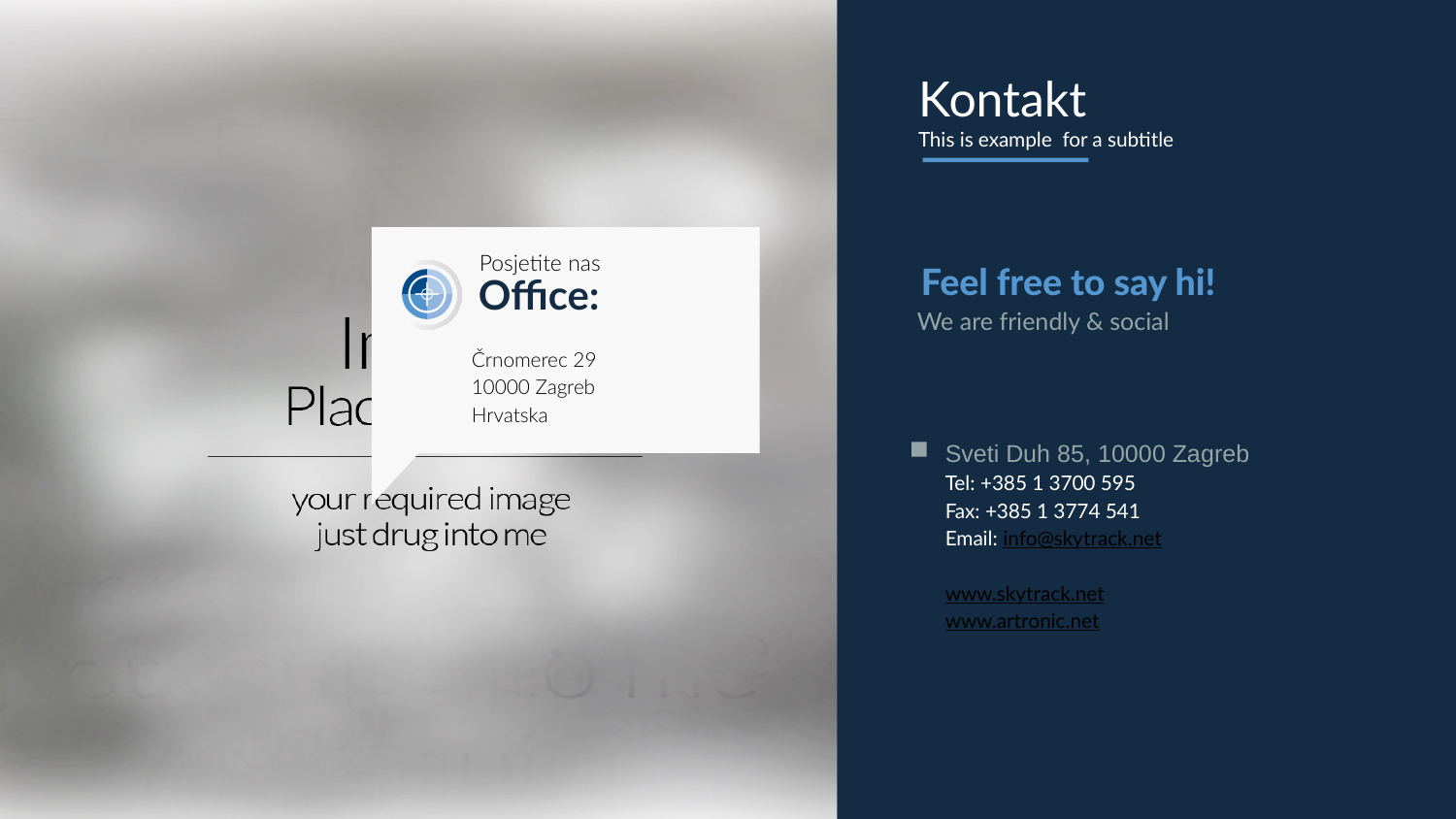

Kontakt
This is example  for a subtitle

Posjetite nas

Office:

Feel free to say hi!
We are friendly & social
Črnomerec 29
10000 Zagreb
Hrvatska
Sveti Duh 85, 10000 Zagreb
Tel: +385 1 3700 595
Fax: +385 1 3774 541
Email: info@skytrack.net

www.skytrack.net
www.artronic.net